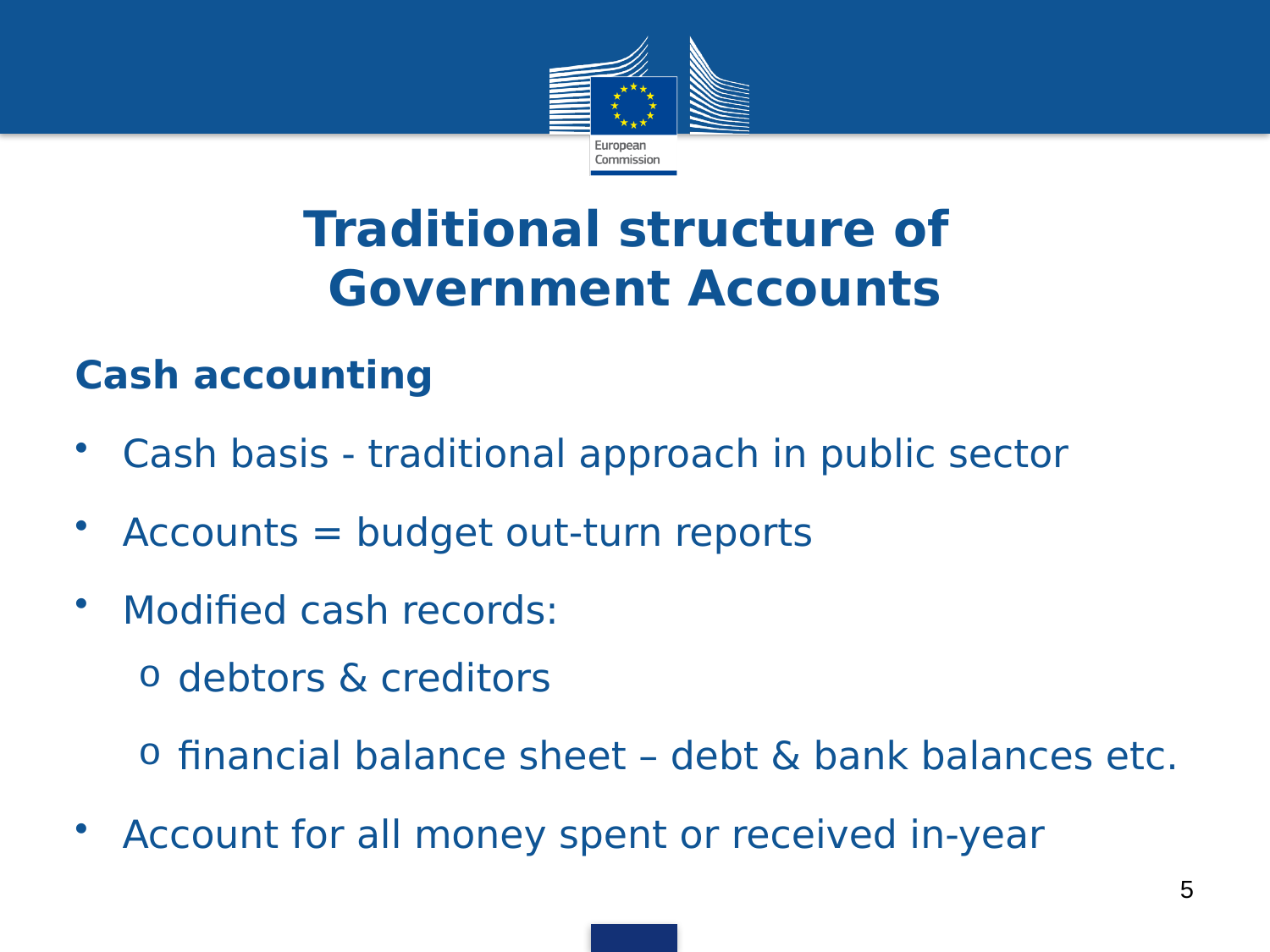

# Traditional structure of Government Accounts
Cash accounting
Cash basis - traditional approach in public sector
Accounts = budget out-turn reports
Modified cash records:
debtors & creditors
financial balance sheet – debt & bank balances etc.
Account for all money spent or received in-year
5